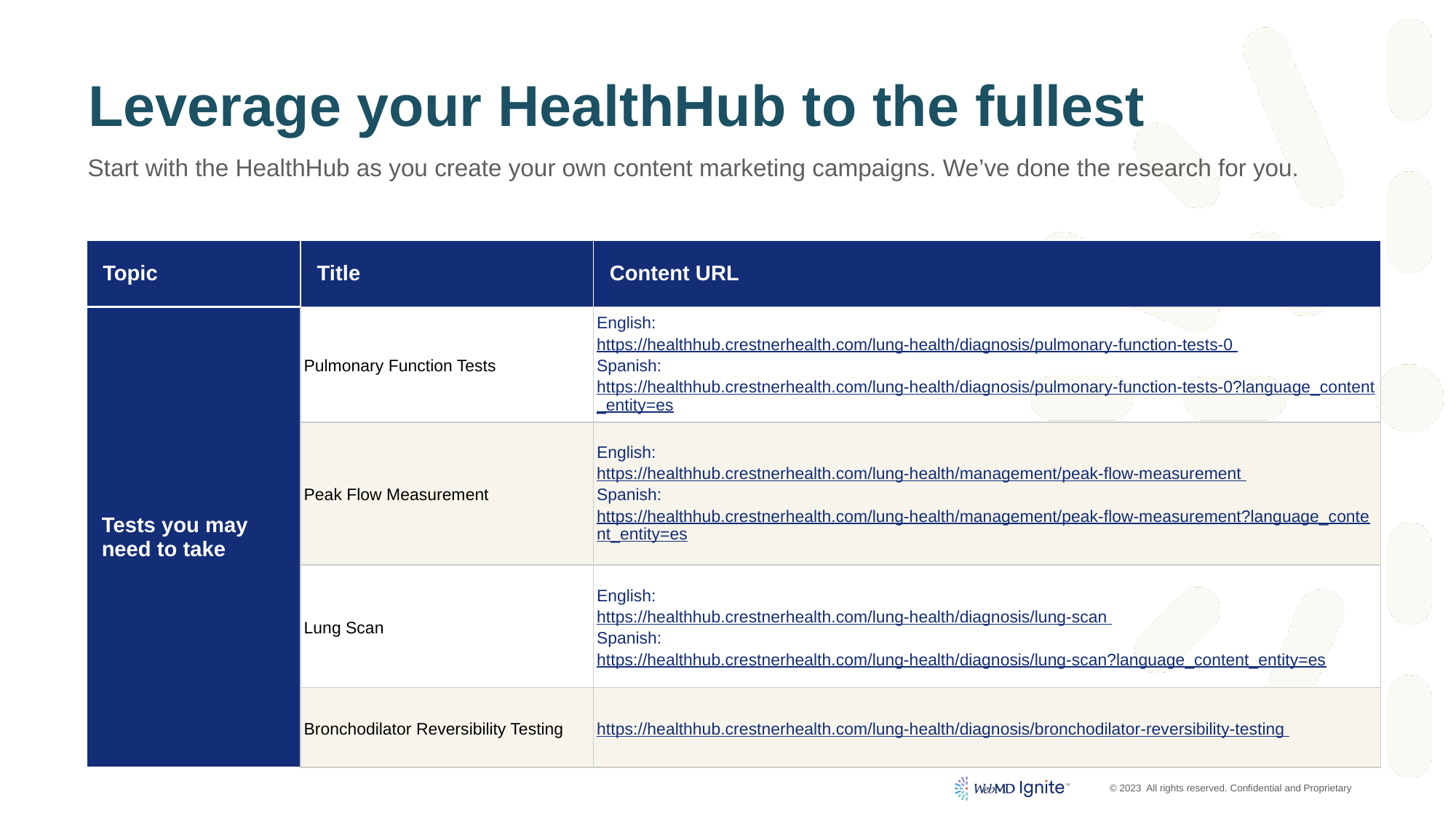

# Leverage your HealthHub to the fullest
Start with the HealthHub as you create your own content marketing campaigns. We’ve done the research for you.
| Topic | Title | Content URL |
| --- | --- | --- |
| Tests you may need to take | Pulmonary Function Tests | English: https://healthhub.crestnerhealth.com/lung-health/diagnosis/pulmonary-function-tests-0 Spanish: https://healthhub.crestnerhealth.com/lung-health/diagnosis/pulmonary-function-tests-0?language\_content\_entity=es |
|  | Peak Flow Measurement | English: https://healthhub.crestnerhealth.com/lung-health/management/peak-flow-measurement Spanish: https://healthhub.crestnerhealth.com/lung-health/management/peak-flow-measurement?language\_content\_entity=es |
|  | Lung Scan | English: https://healthhub.crestnerhealth.com/lung-health/diagnosis/lung-scan Spanish: https://healthhub.crestnerhealth.com/lung-health/diagnosis/lung-scan?language\_content\_entity=es |
|  | Bronchodilator Reversibility Testing | https://healthhub.crestnerhealth.com/lung-health/diagnosis/bronchodilator-reversibility-testing |